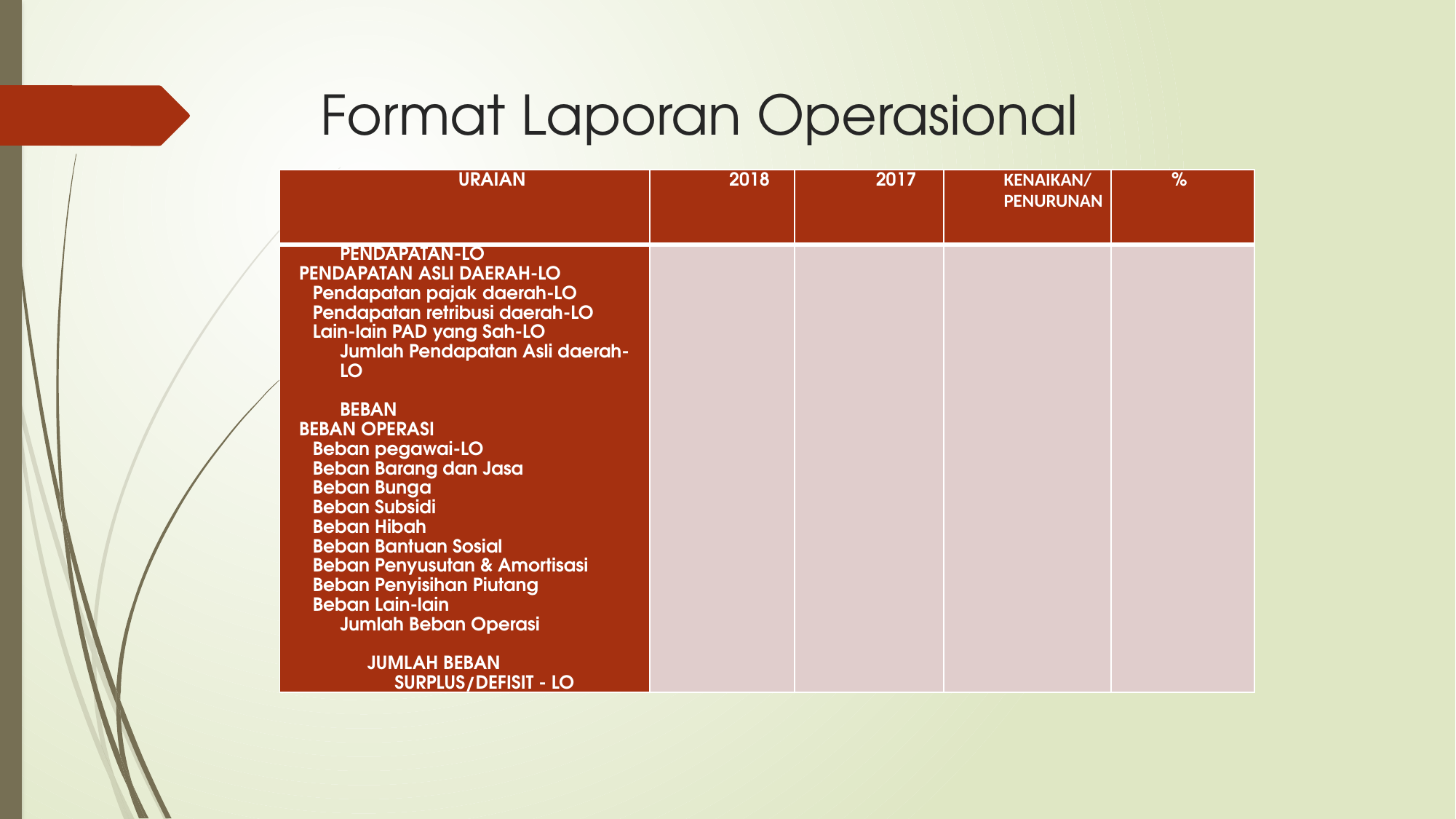

# Format Laporan Operasional
| URAIAN | 2018 | 2017 | KENAIKAN/ PENURUNAN | % |
| --- | --- | --- | --- | --- |
| PENDAPATAN-LO PENDAPATAN ASLI DAERAH-LO Pendapatan pajak daerah-LO Pendapatan retribusi daerah-LO Lain-lain PAD yang Sah-LO Jumlah Pendapatan Asli daerah-LO   BEBAN BEBAN OPERASI Beban pegawai-LO Beban Barang dan Jasa Beban Bunga Beban Subsidi Beban Hibah Beban Bantuan Sosial Beban Penyusutan & Amortisasi Beban Penyisihan Piutang Beban Lain-lain Jumlah Beban Operasi   JUMLAH BEBAN SURPLUS/DEFISIT - LO |  |  |  |  |